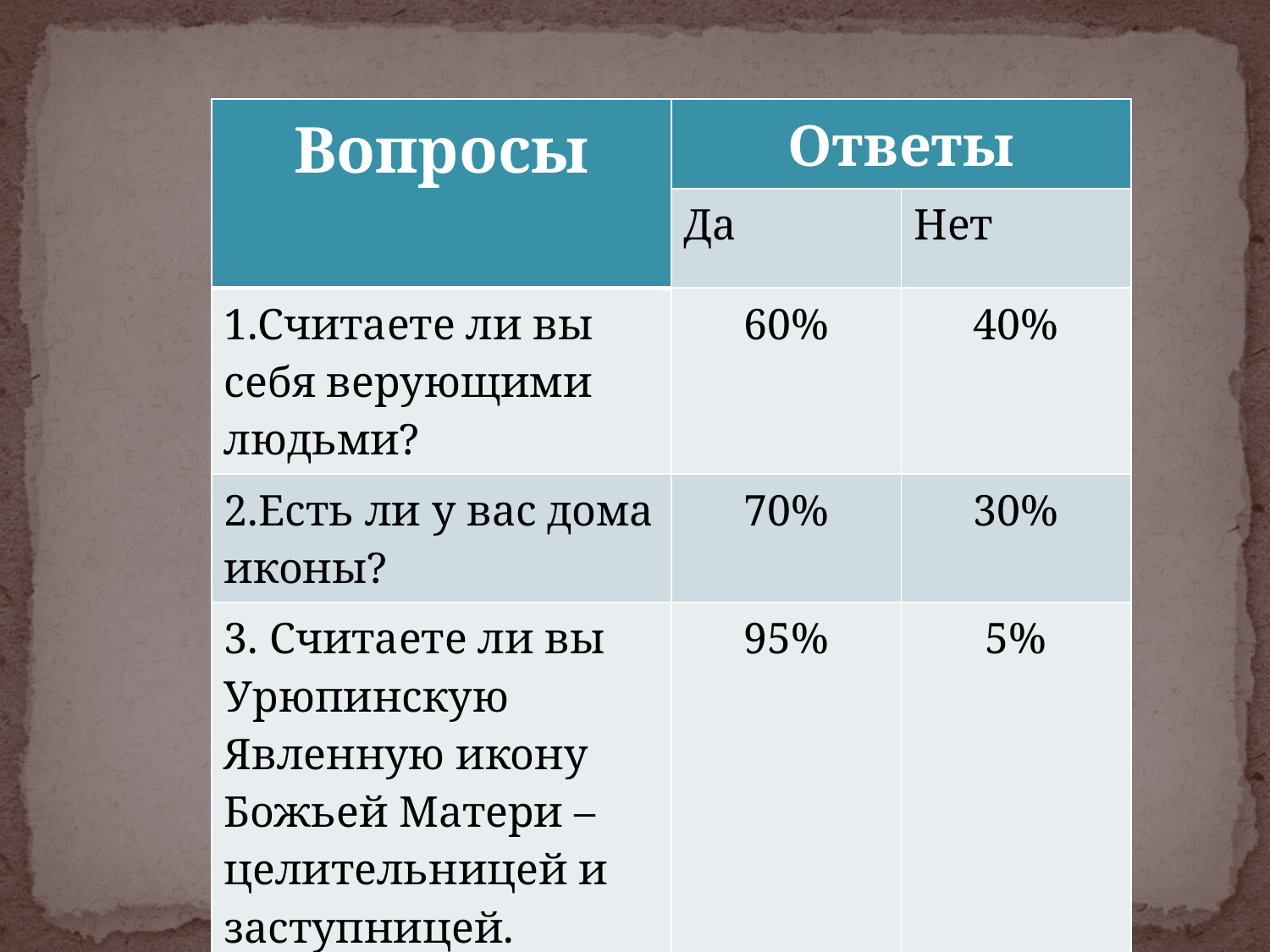

| Вопросы | Ответы |  |
| --- | --- | --- |
|  | Да | Нет |
| 1.Считаете ли вы себя верующими людьми? | 60% | 40% |
| 2.Есть ли у вас дома иконы? | 70% | 30% |
| 3. Считаете ли вы Урюпинскую Явленную икону Божьей Матери – целительницей и заступницей. | 95% | 5% |